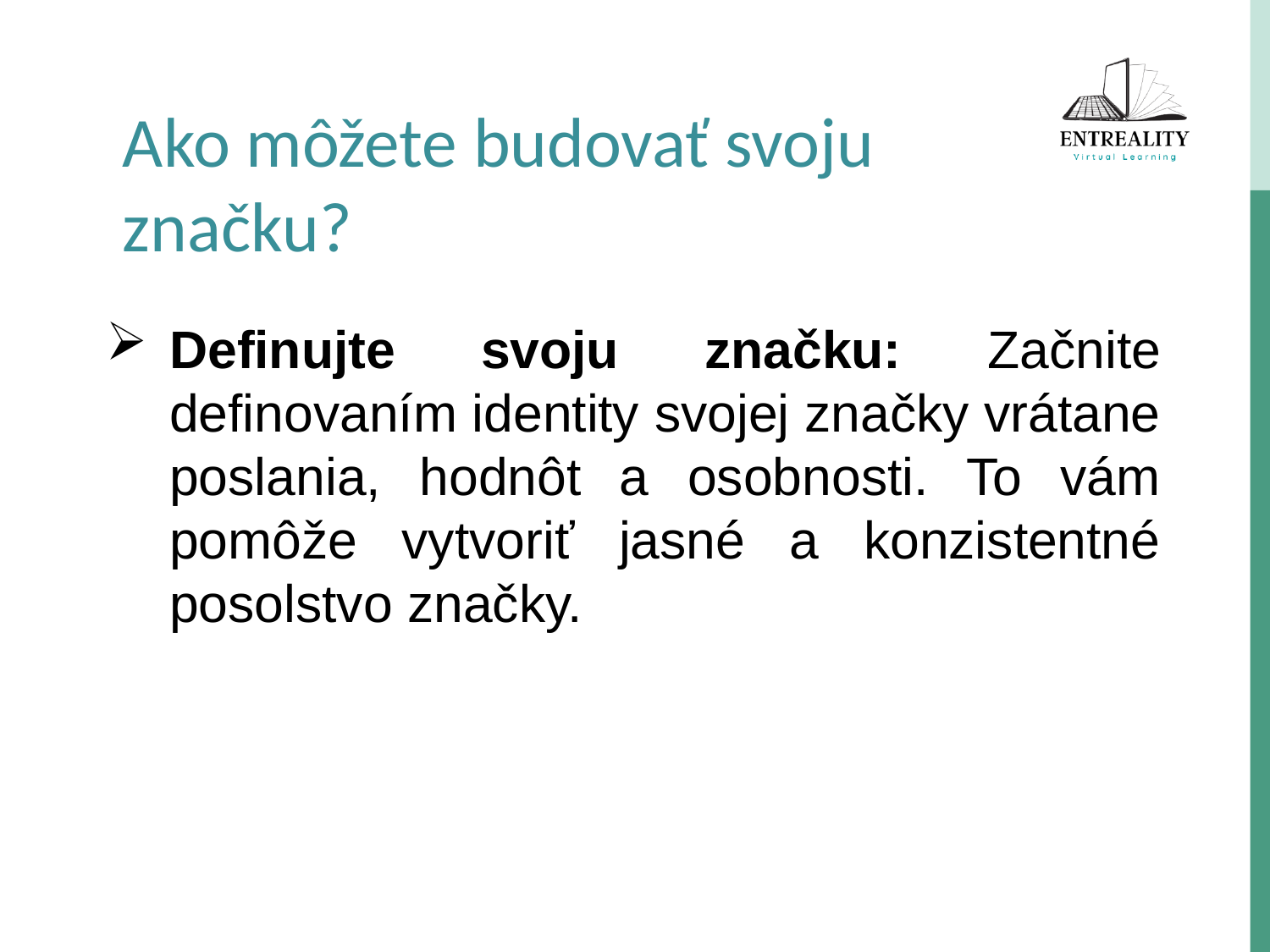

Ako môžete budovať svoju značku?
Definujte svoju značku: Začnite definovaním identity svojej značky vrátane poslania, hodnôt a osobnosti. To vám pomôže vytvoriť jasné a konzistentné posolstvo značky.